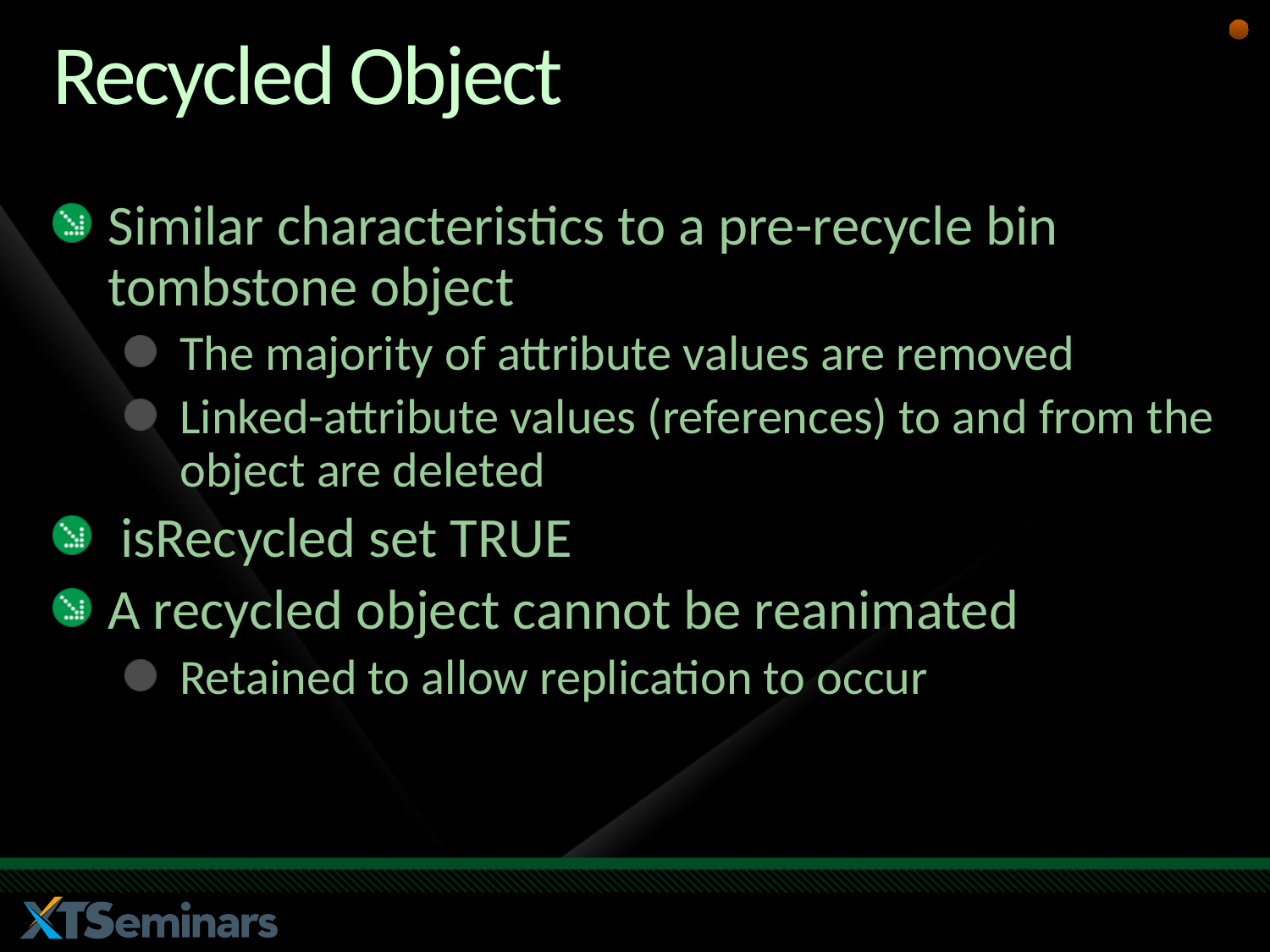

# Recycled Object
Similar characteristics to a pre-recycle bin tombstone object
The majority of attribute values are removed
Linked-attribute values (references) to and from the object are deleted
 isRecycled set TRUE
A recycled object cannot be reanimated
Retained to allow replication to occur